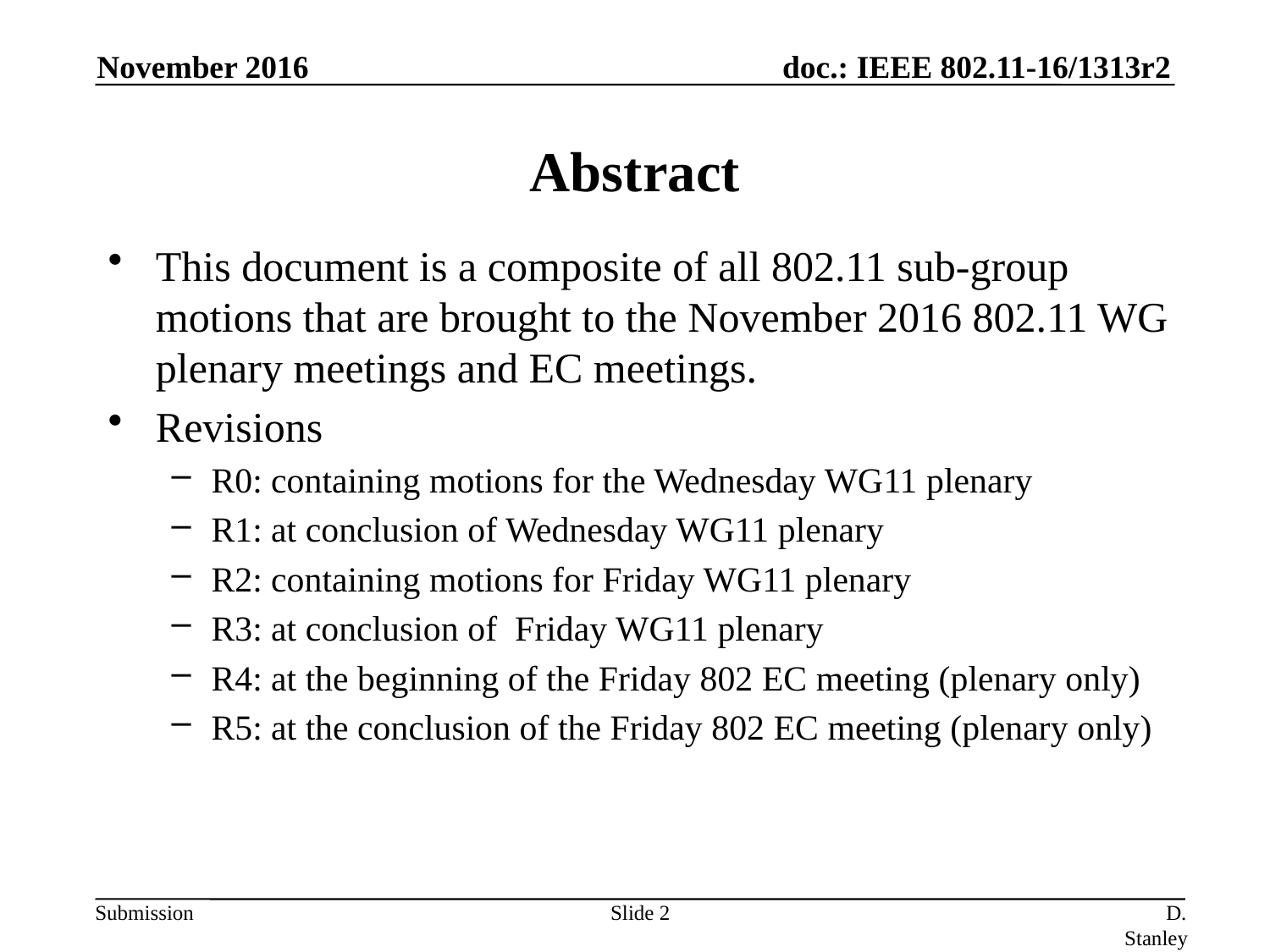

November 2016
# Abstract
This document is a composite of all 802.11 sub-group motions that are brought to the November 2016 802.11 WG plenary meetings and EC meetings.
Revisions
R0: containing motions for the Wednesday WG11 plenary
R1: at conclusion of Wednesday WG11 plenary
R2: containing motions for Friday WG11 plenary
R3: at conclusion of  Friday WG11 plenary
R4: at the beginning of the Friday 802 EC meeting (plenary only)
R5: at the conclusion of the Friday 802 EC meeting (plenary only)

Slide 2
D. Stanley, HP Enterprise